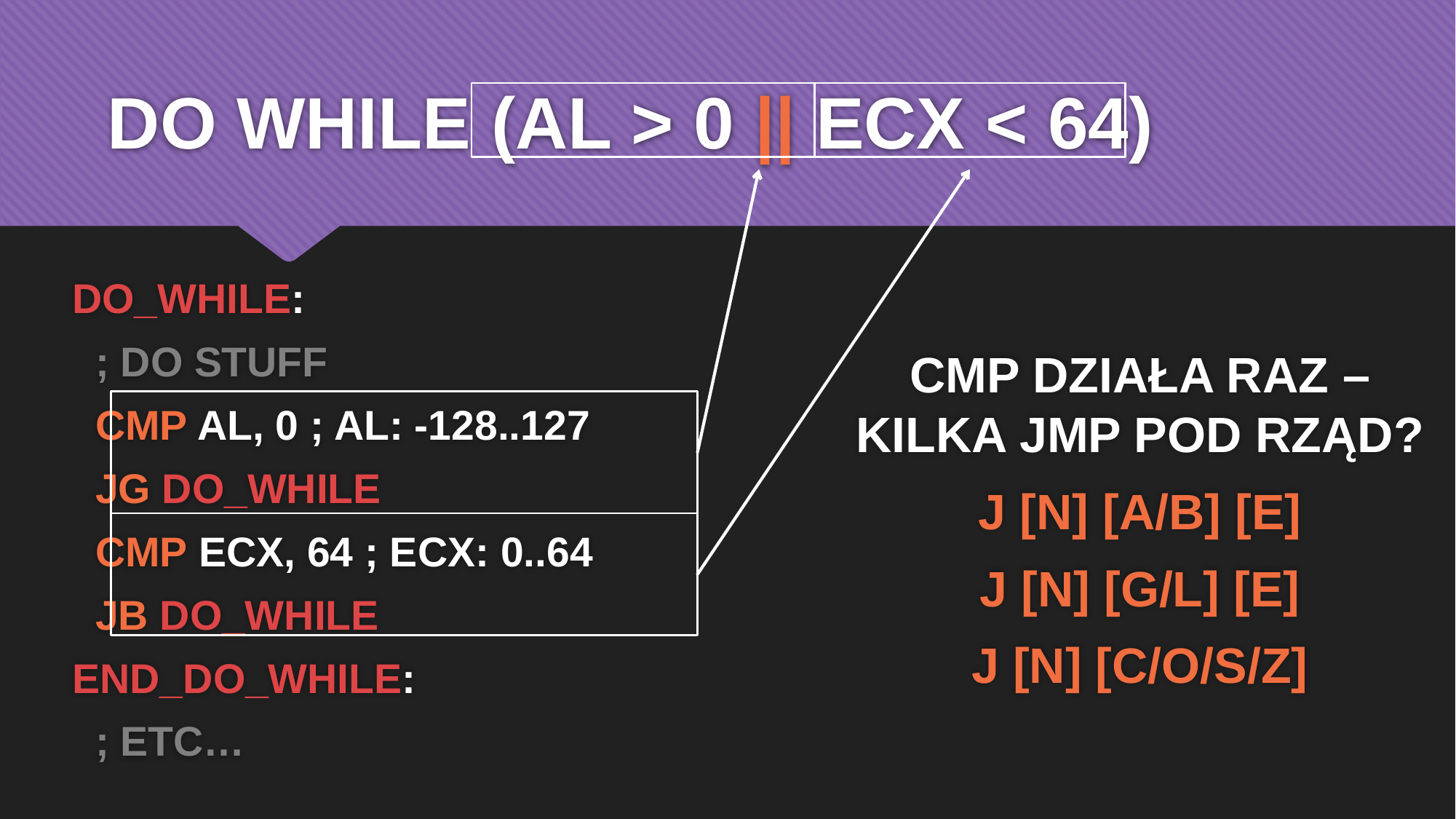

# DO WHILE (AL > 0 || ECX < 64)

DO_WHILE:
  ; DO STUFF
  CMP AL, 0 ; AL: -128..127
  JG DO_WHILE
  CMP ECX, 64 ; ECX: 0..64
  JB DO_WHILE
END_DO_WHILE:
  ; ETC…
CMP DZIAŁA RAZ – KILKA JMP POD RZĄD?
J [N] [A/B] [E]
J [N] [G/L] [E]
J [N] [C/O/S/Z]